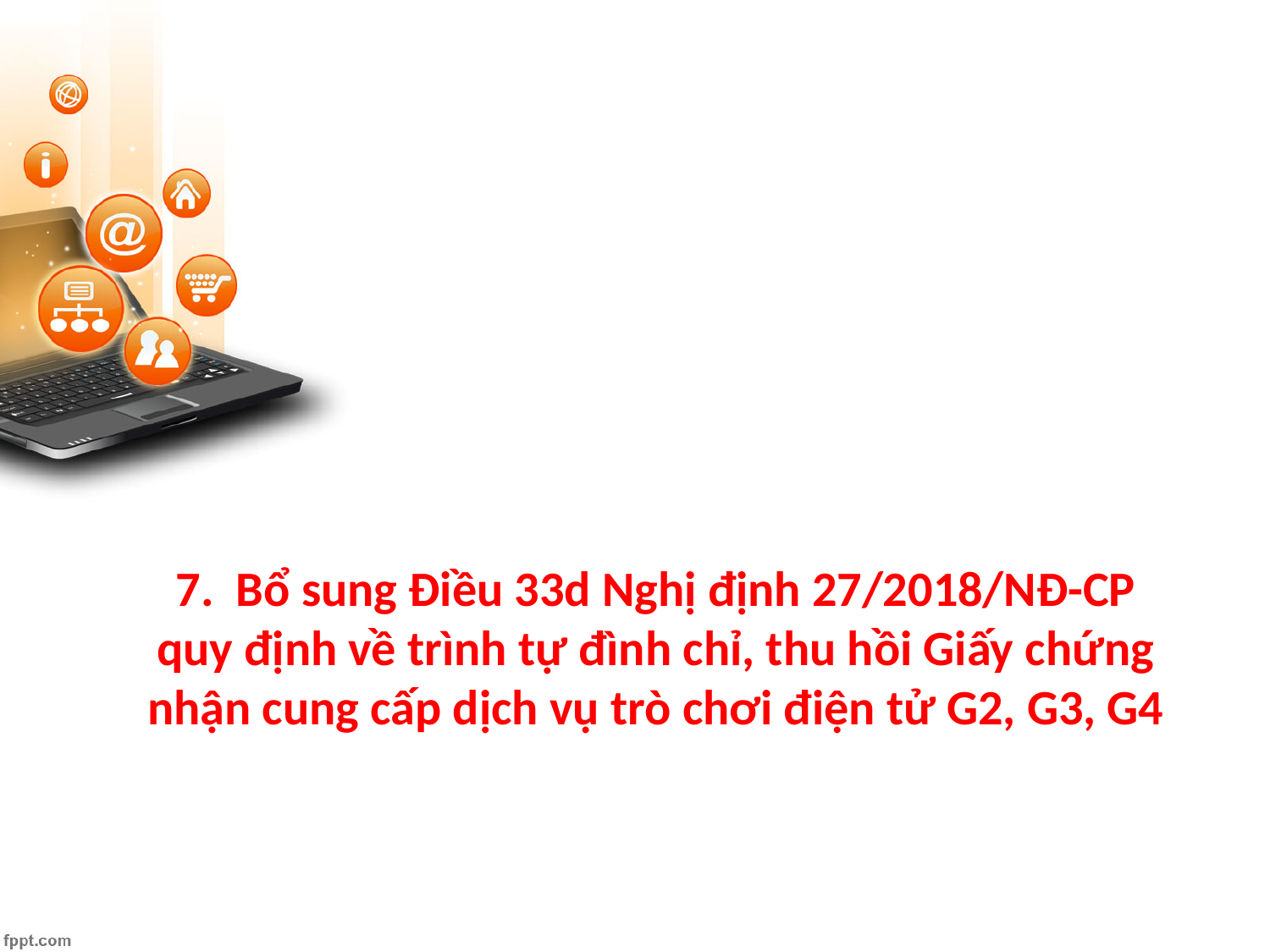

# 7.  Bổ sung Điều 33d Nghị định 27/2018/NĐ-CP quy định về trình tự đình chỉ, thu hồi Giấy chứng nhận cung cấp dịch vụ trò chơi điện tử G2, G3, G4